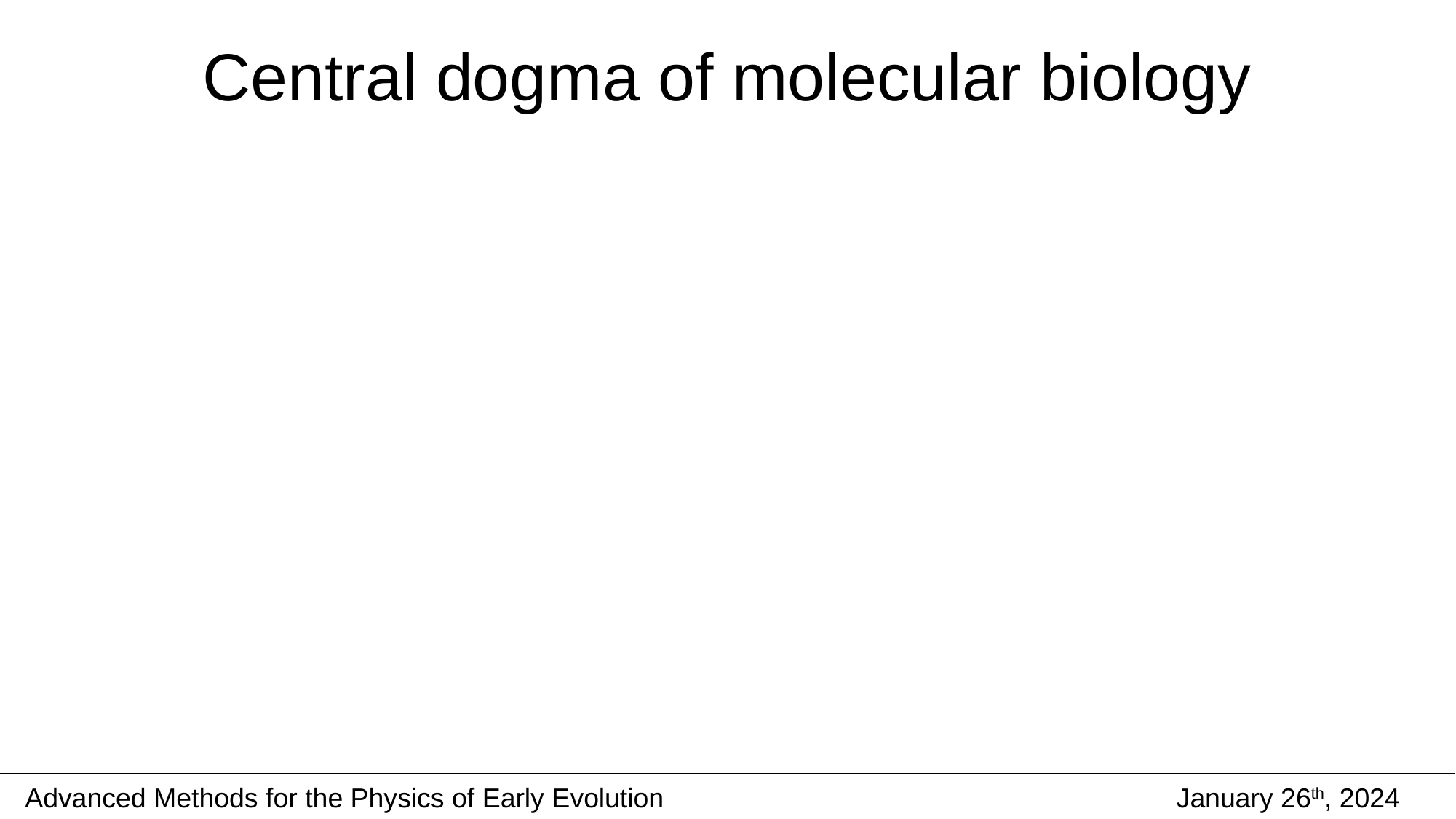

# Central dogma of molecular biology
Advanced Methods for the Physics of Early Evolution
January 26th, 2024